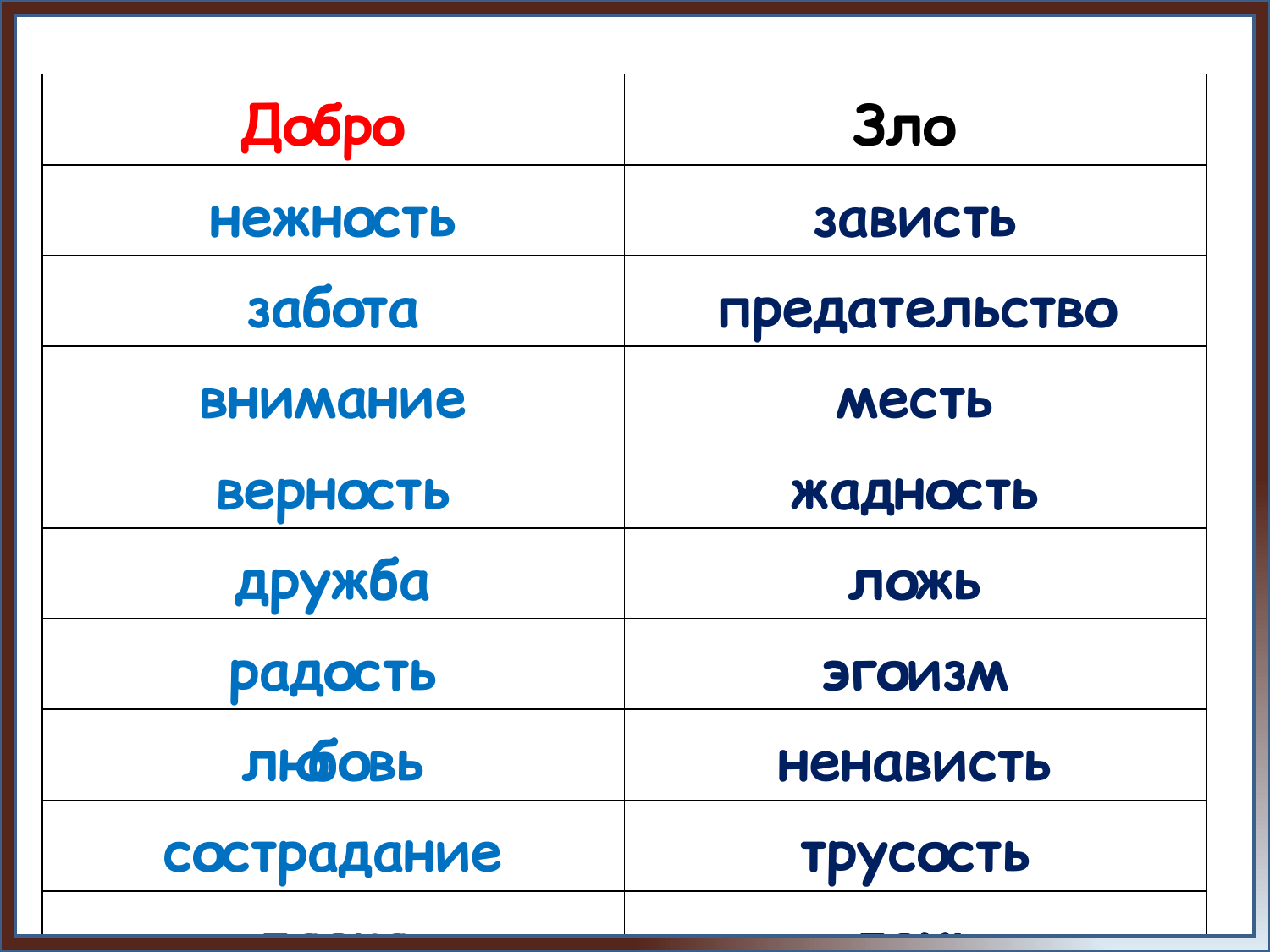

| Добро | Зло |
| --- | --- |
| нежность | зависть |
| забота | предательство |
| внимание | месть |
| верность | жадность |
| дружба | ложь |
| радость | эгоизм |
| любовь | ненависть |
| сострадание | трусость |
| ласка | лень |